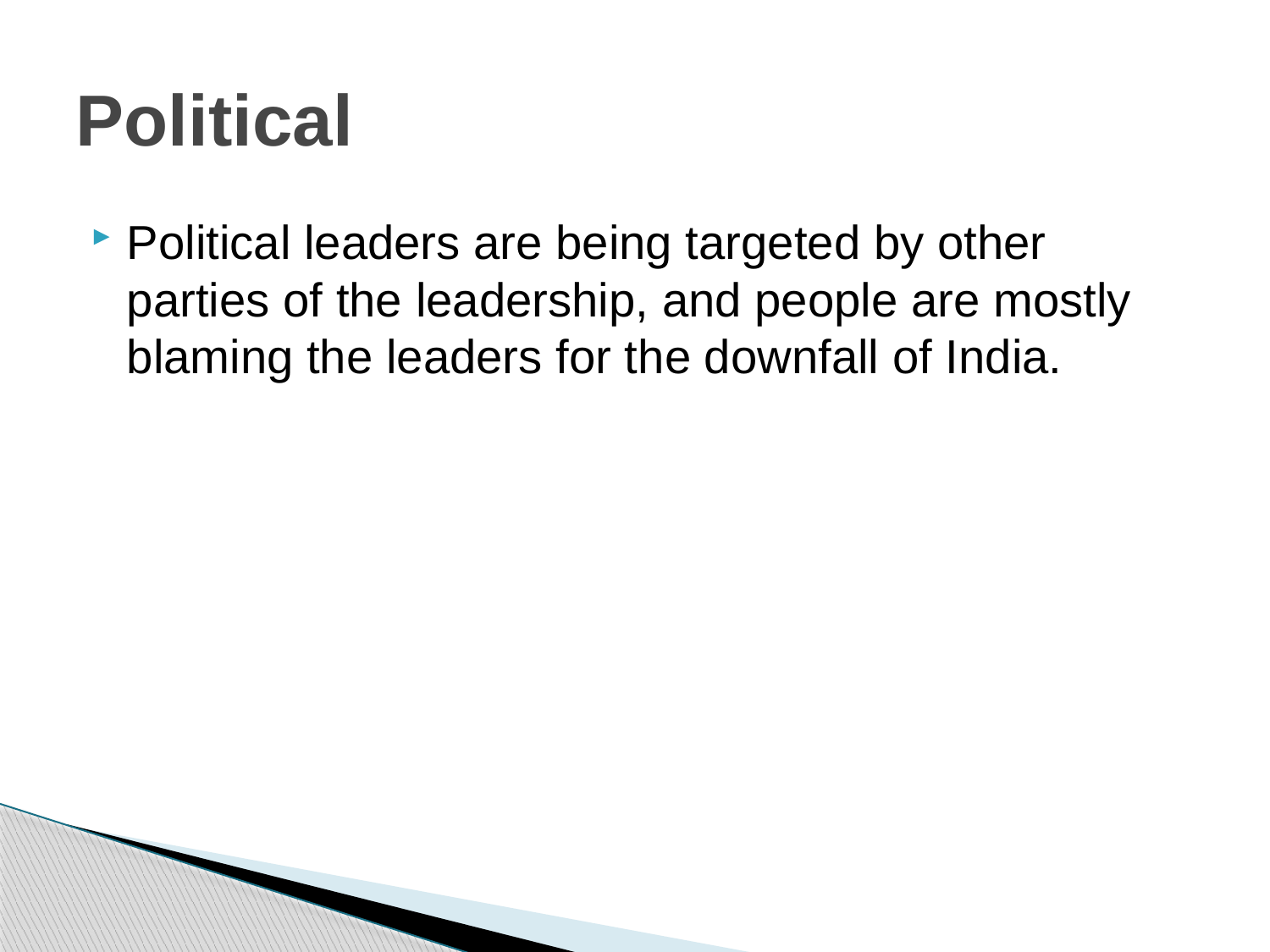

# Political
Political leaders are being targeted by other parties of the leadership, and people are mostly blaming the leaders for the downfall of India.